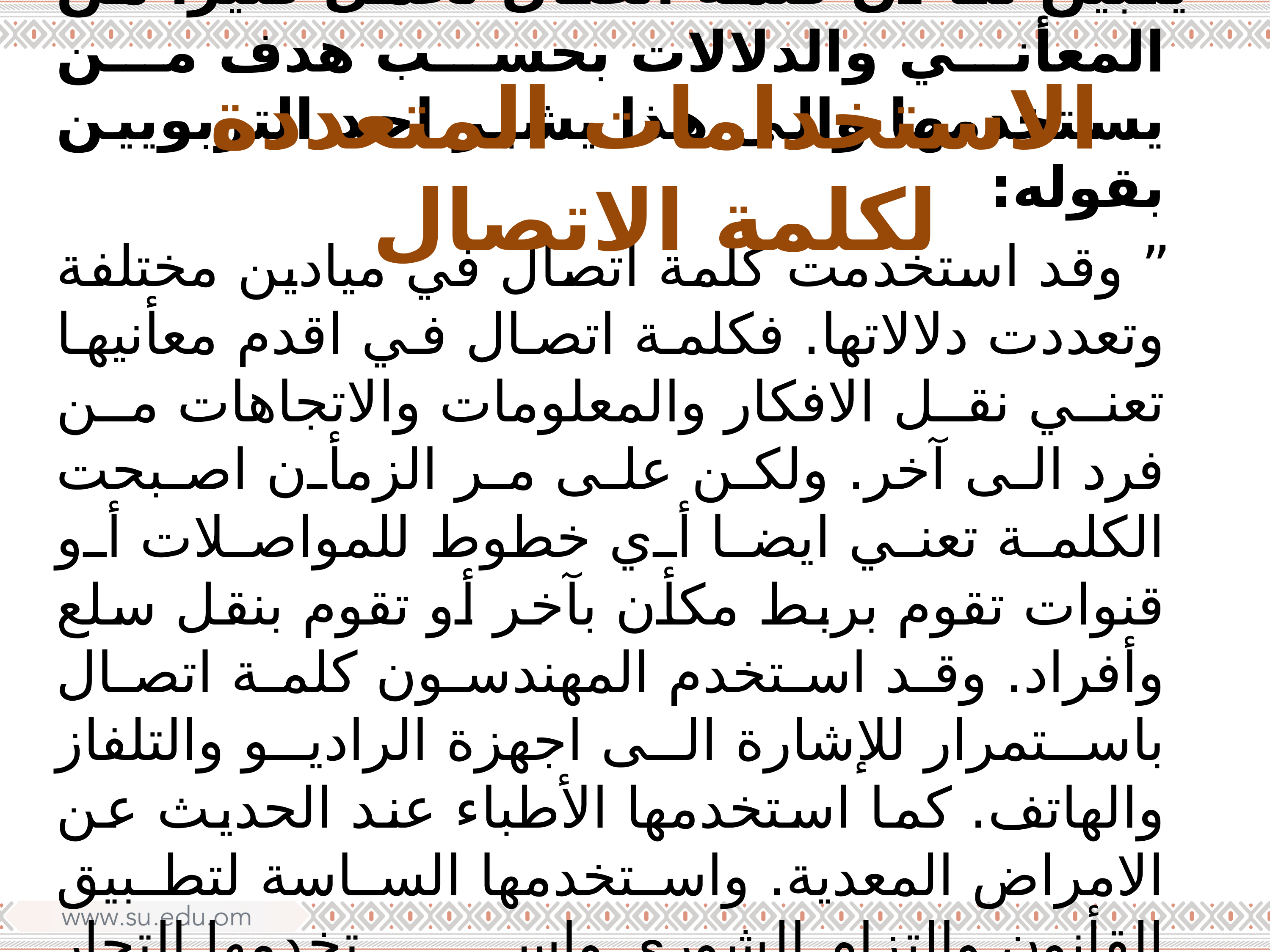

الاستخدامات المتعددة لكلمة الاتصال
يتبين لنا أن كلمة اتصال تحمل كثيرا من المعأني والدلالات بحسب هدف من يستخدمها والى هذا يشير احد التربويين بقوله:
 ” وقد استخدمت كلمة اتصال في ميادين مختلفة وتعددت دلالاتها. فكلمة اتصال في اقدم معأنيها تعني نقل الافكار والمعلومات والاتجاهات من فرد الى آخر. ولكن على مر الزمأن اصبحت الكلمة تعني ايضا أي خطوط للمواصلات أو قنوات تقوم بربط مكأن بآخر أو تقوم بنقل سلع وأفراد. وقد استخدم المهندسون كلمة اتصال باستمرار للإشارة الى اجهزة الراديو والتلفاز والهاتف. كما استخدمها الأطباء عند الحديث عن الامراض المعدية. واستخدمها الساسة لتطبيق القأنون والتزام الشورى واستخدمها التجار للتسويق اما علماء الاجتماع فاستخدموها لتصنيف عملية التفاعل الأنسأني“.